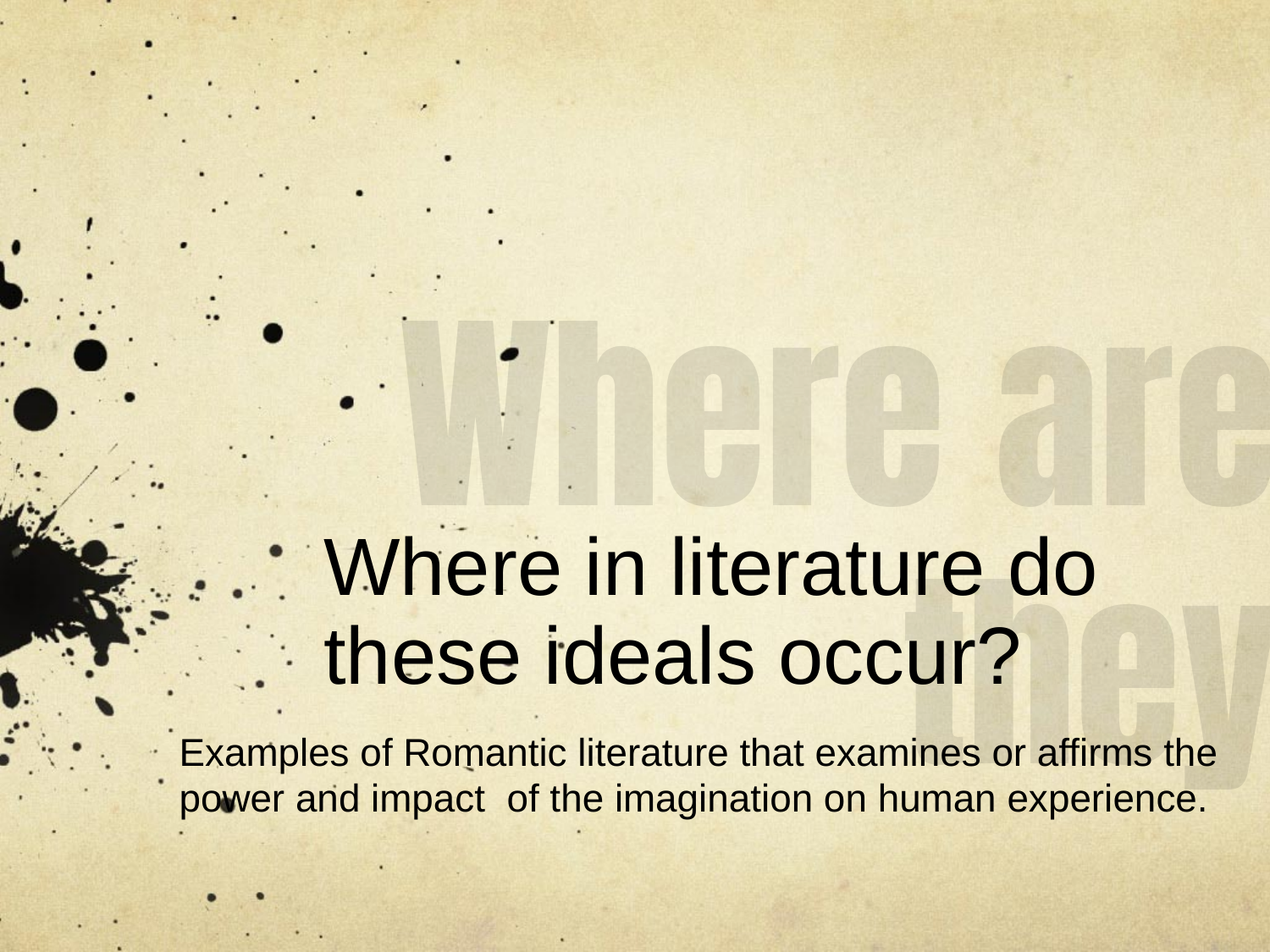

Where are they
# Where in literature do these ideals occur?
Examples of Romantic literature that examines or affirms the power and impact  of the imagination on human experience.